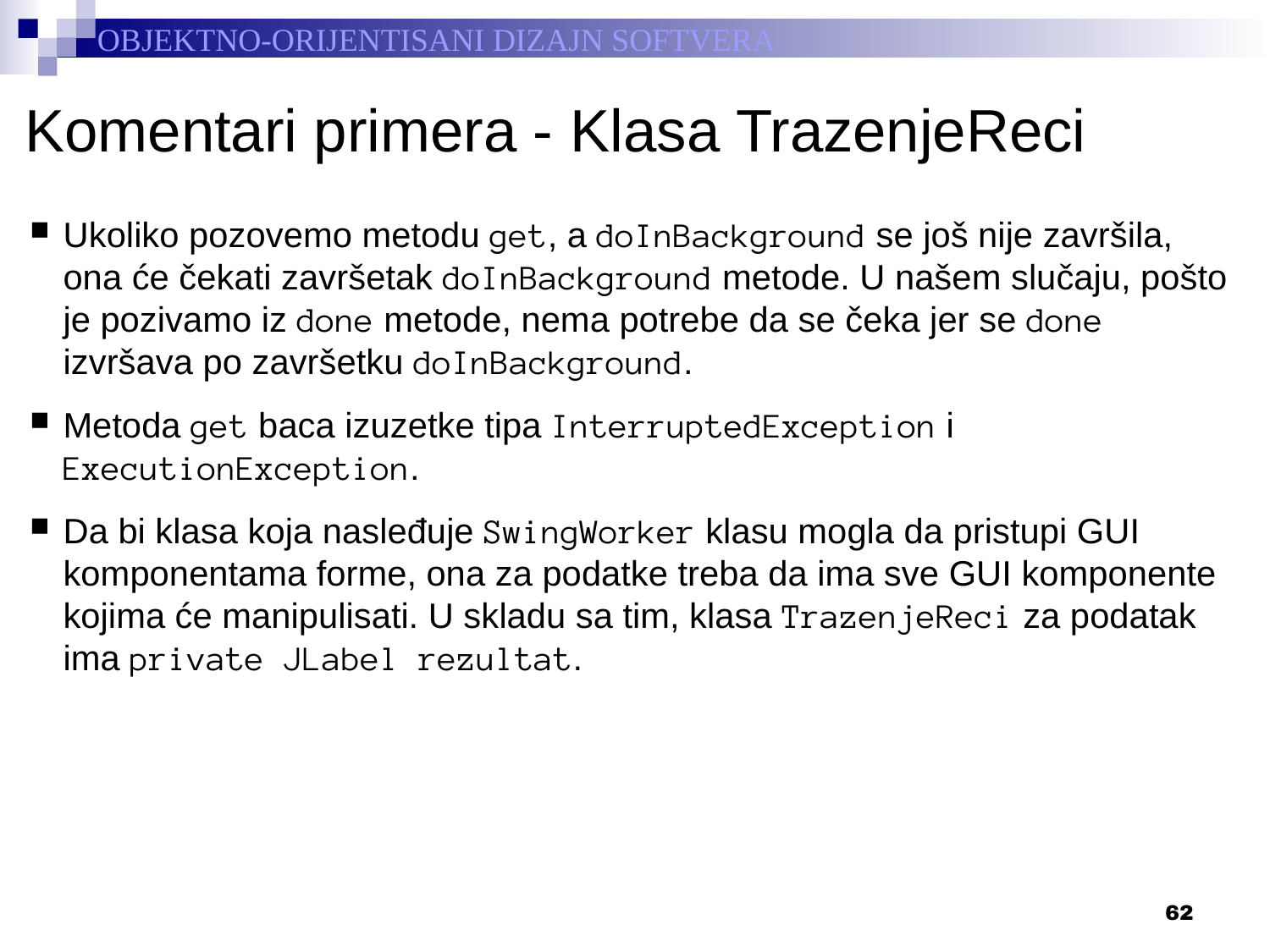

# Komentari primera - Klasa TrazenjeReci
Ukoliko pozovemo metodu get, a doInBackground se još nije završila, ona će čekati završetak doInBackground metode. U našem slučaju, pošto je pozivamo iz done metode, nema potrebe da se čeka jer se done izvršava po završetku doInBackground.
Metoda get baca izuzetke tipa InterruptedException i ExecutionException.
Da bi klasa koja nasleđuje SwingWorker klasu mogla da pristupi GUI komponentama forme, ona za podatke treba da ima sve GUI komponente kojima će manipulisati. U skladu sa tim, klasa TrazenjeReci za podatak ima private JLabel rezultat.
62